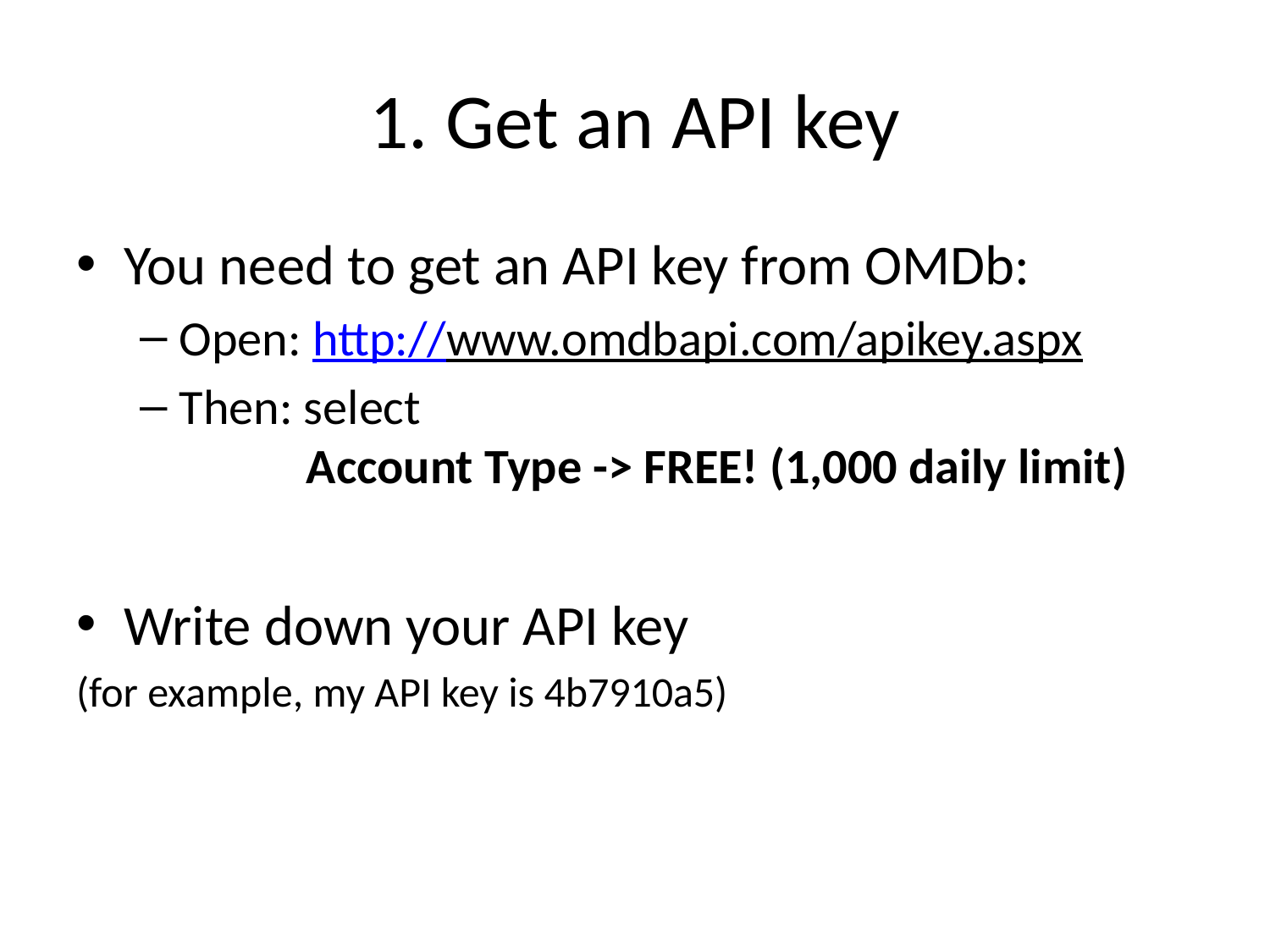

# 1. Get an API key
You need to get an API key from OMDb:
Open: http://www.omdbapi.com/apikey.aspx
Then: select
	Account Type -> FREE! (1,000 daily limit)

Write down your API key
(for example, my API key is 4b7910a5)